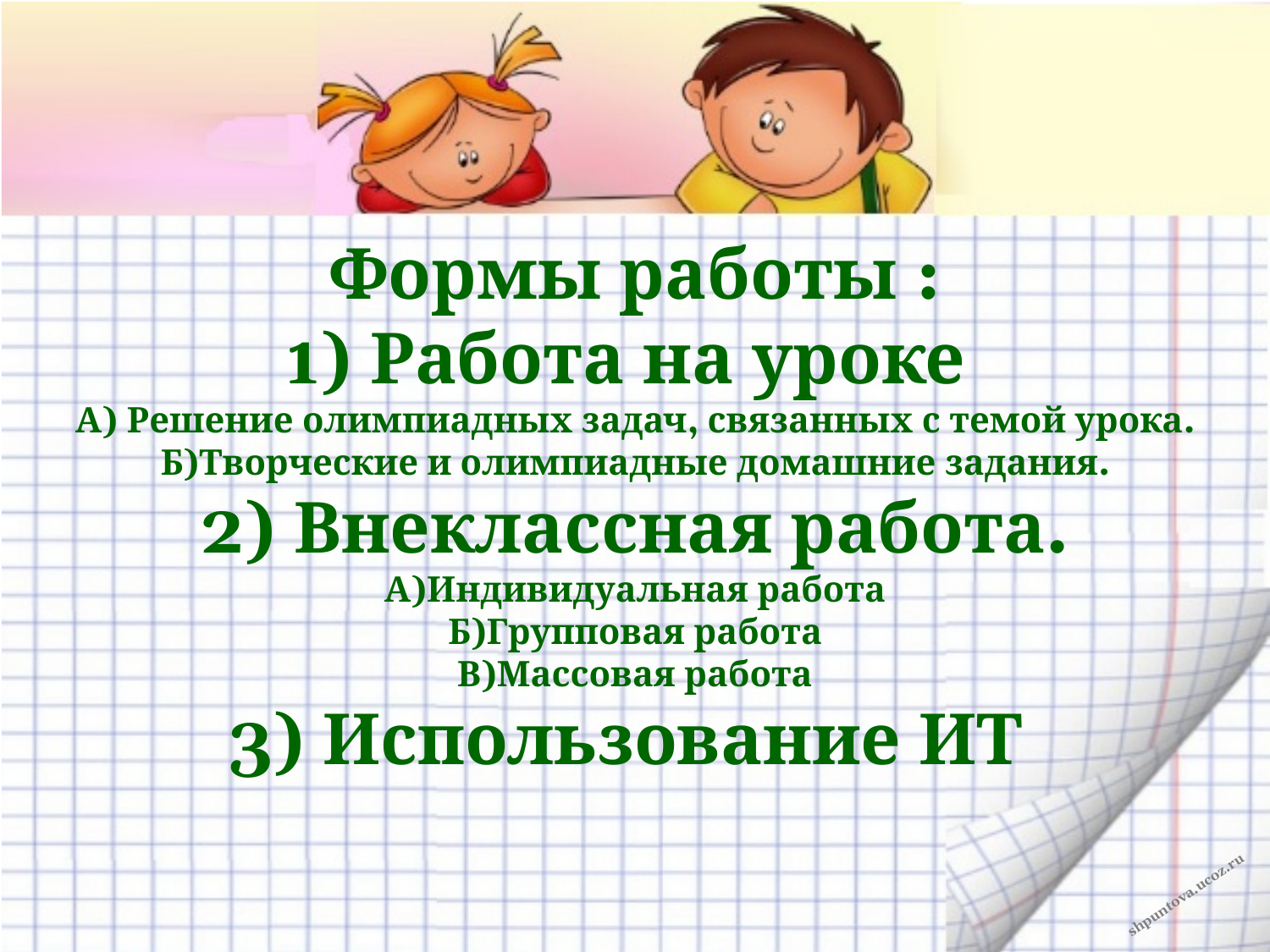

# Формы работы : 1) Работа на уроке А) Решение олимпиадных задач, связанных с темой урока. Б)Творческие и олимпиадные домашние задания. 2) Внеклассная работа. А)Индивидуальная работа Б)Групповая работа В)Массовая работа 3) Использование ИТ